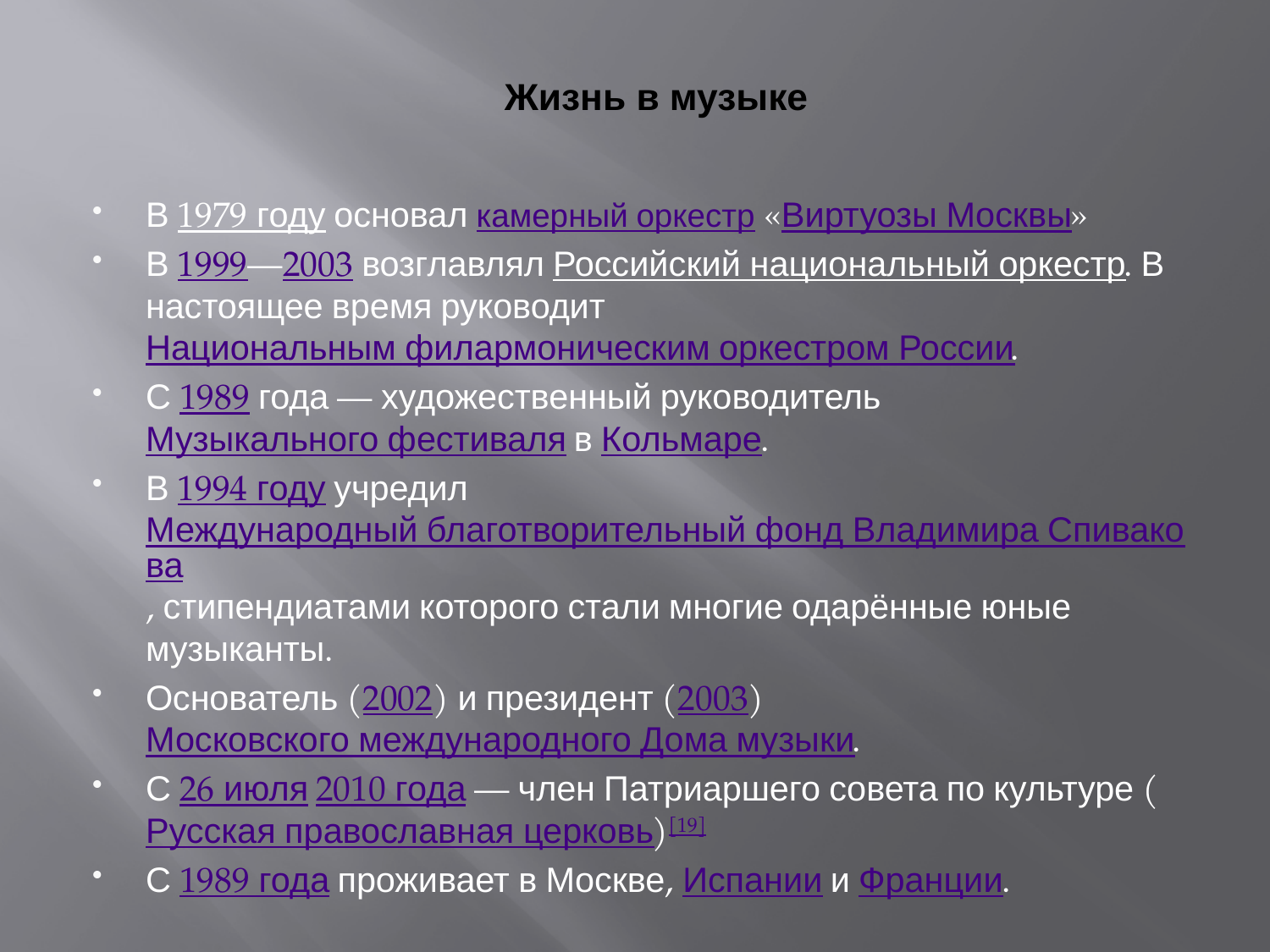

# Жизнь в музыке
В 1979 году основал камерный оркестр «Виртуозы Москвы»
В 1999—2003 возглавлял Российский национальный оркестр. В настоящее время руководит Национальным филармоническим оркестром России.
С 1989 года — художественный руководитель Музыкального фестиваля в Кольмаре.
В 1994 году учредил Международный благотворительный фонд Владимира Спивакова, стипендиатами которого стали многие одарённые юные музыканты.
Основатель (2002) и президент (2003) Московского международного Дома музыки.
С 26 июля 2010 года — член Патриаршего совета по культуре (Русская православная церковь)[19]
С 1989 года проживает в Москве, Испании и Франции.